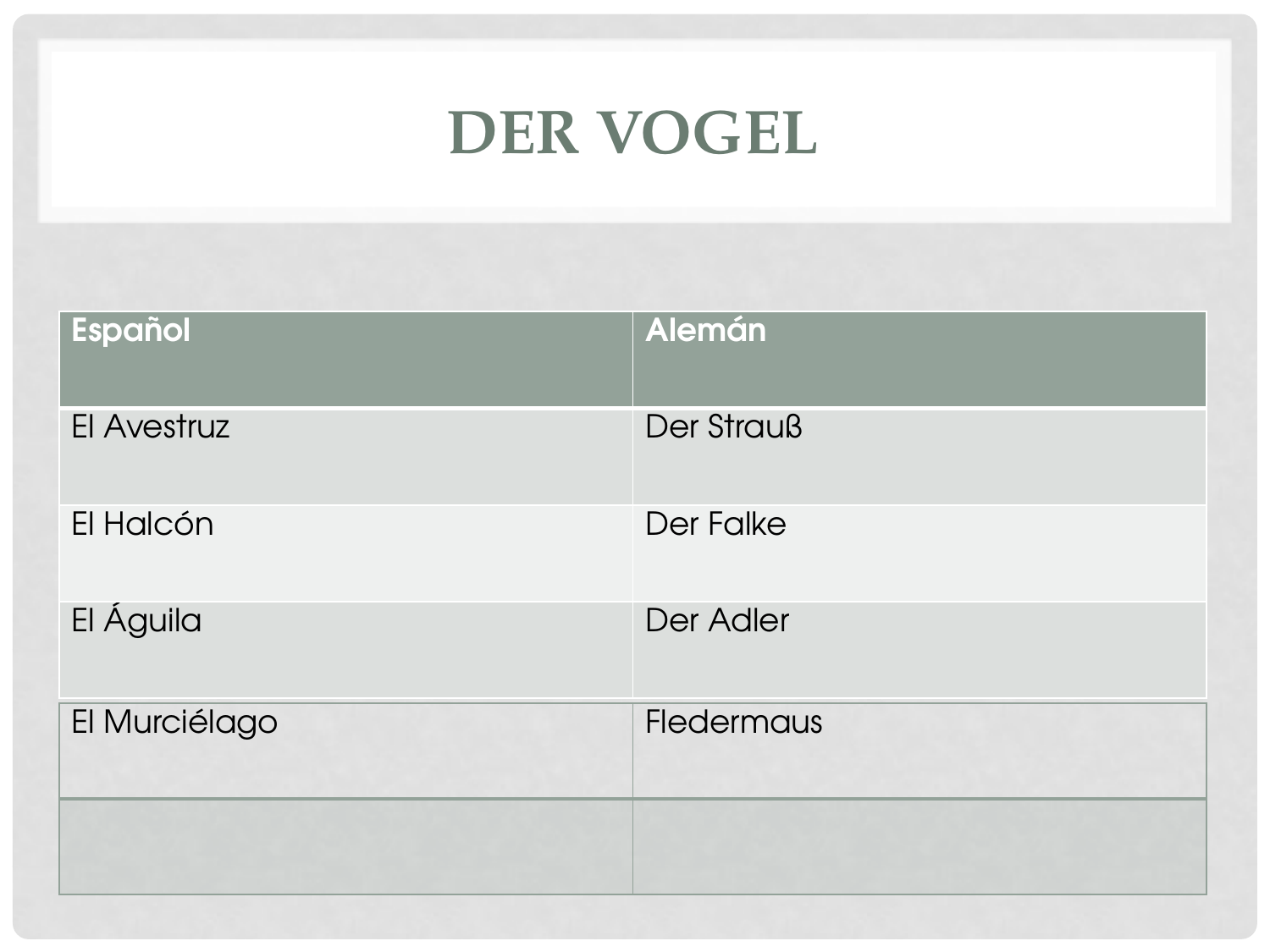

# der Vogel
| Español | Alemán |
| --- | --- |
| El Avestruz | Der Strauß |
| El Halcón | Der Falke |
| El Águila | Der Adler |
| El Murciélago | Fledermaus |
| --- | --- |
|  |  |